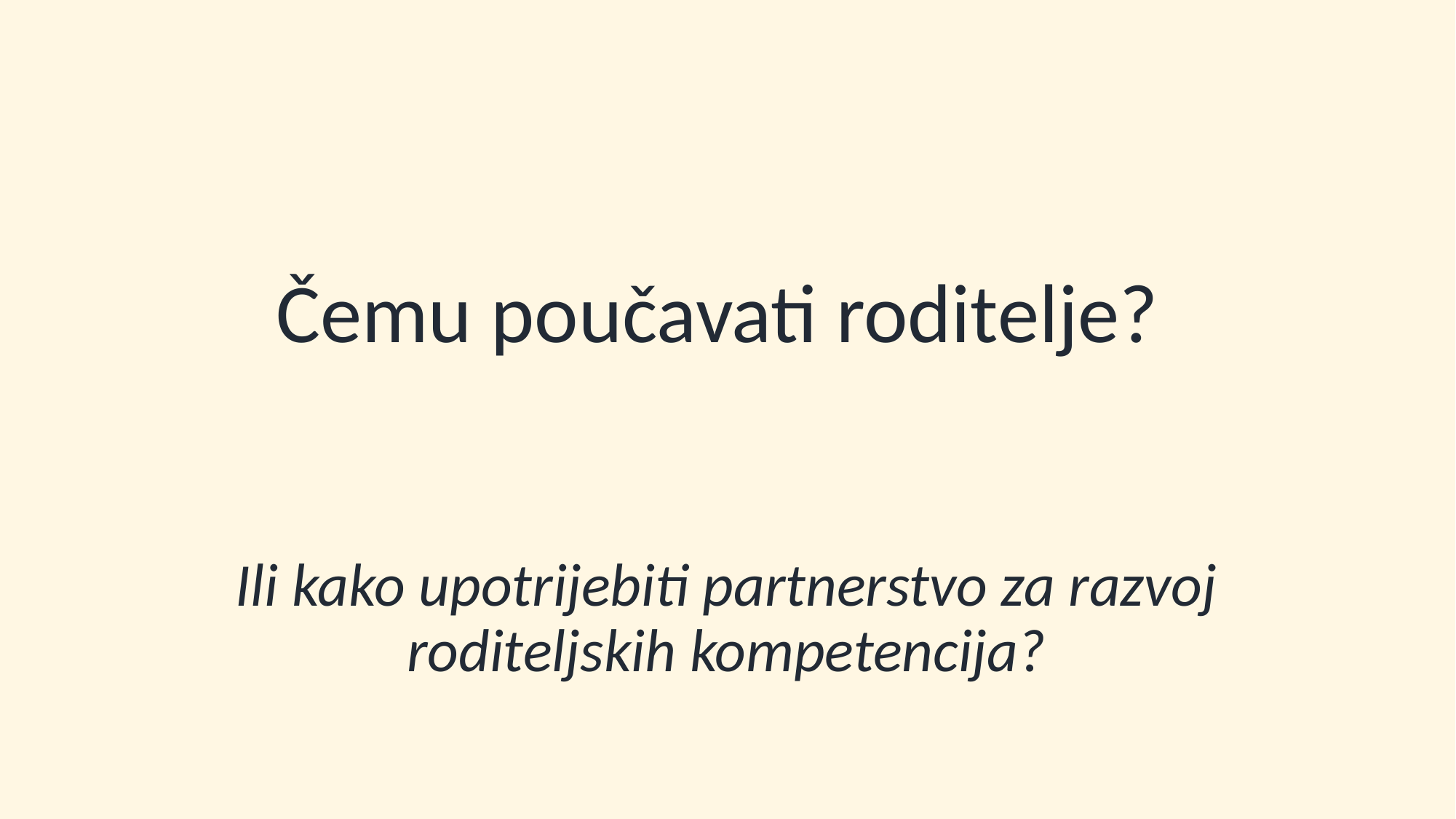

# Čemu poučavati roditelje?
Ili kako upotrijebiti partnerstvo za razvoj roditeljskih kompetencija?